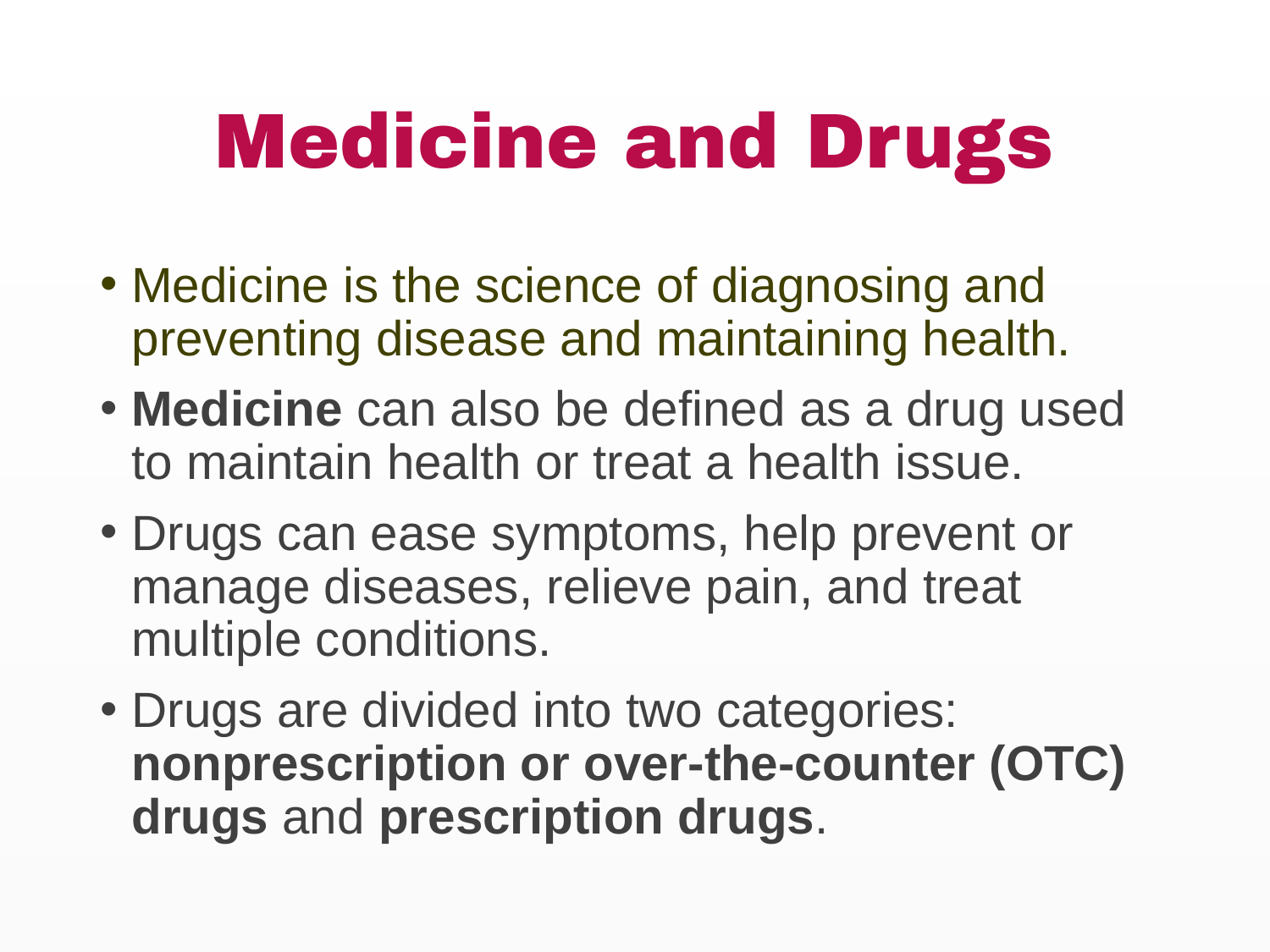

# Medicine and Drugs
Medicine is the science of diagnosing and preventing disease and maintaining health.
Medicine can also be defined as a drug used to maintain health or treat a health issue.
Drugs can ease symptoms, help prevent or manage diseases, relieve pain, and treat multiple conditions.
Drugs are divided into two categories: nonprescription or over-the-counter (OTC) drugs and prescription drugs.